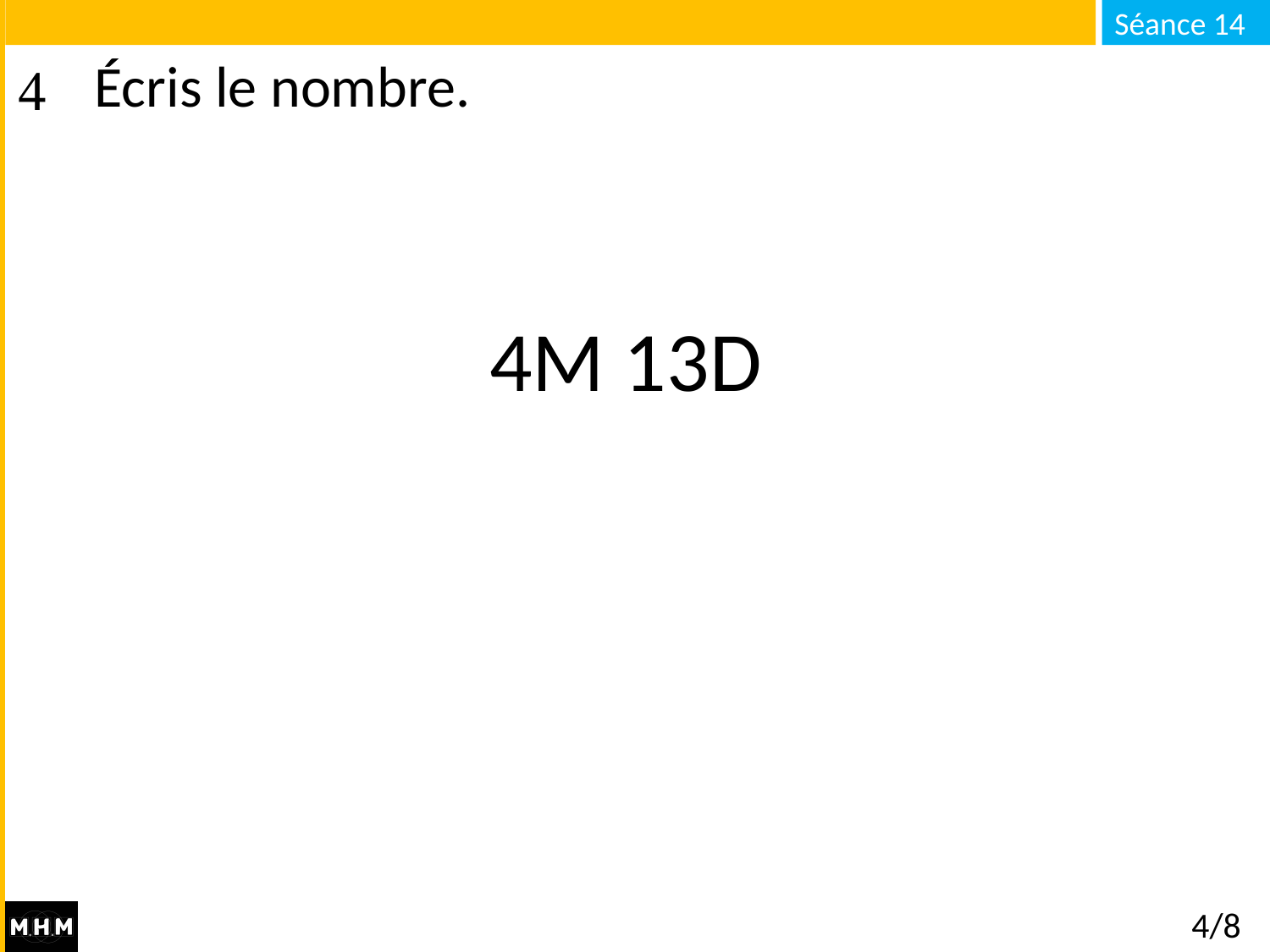

# Écris le nombre.
4M 13D
4/8